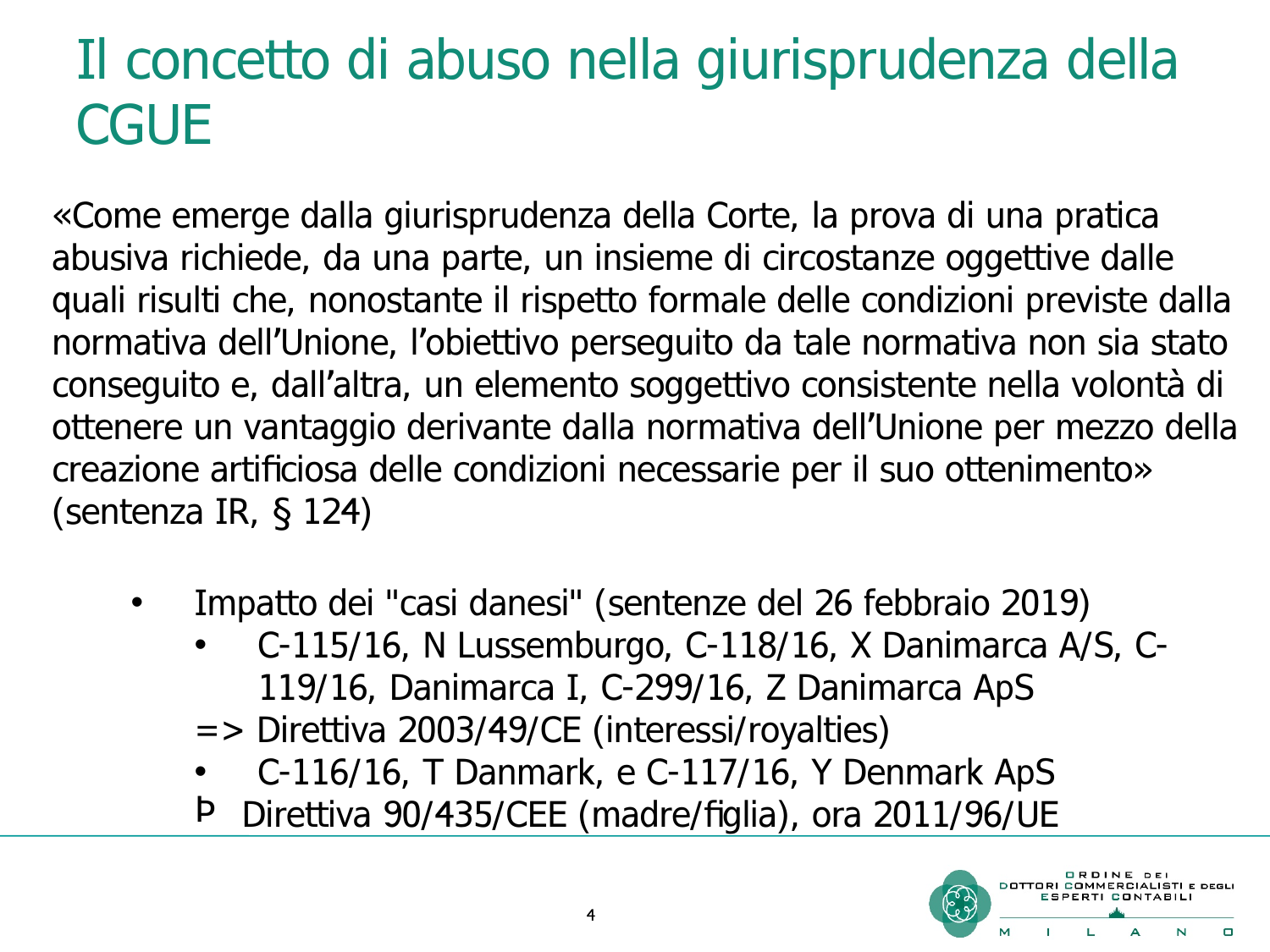

# Il concetto di abuso nella giurisprudenza della CGUE
«Come emerge dalla giurisprudenza della Corte, la prova di una pratica abusiva richiede, da una parte, un insieme di circostanze oggettive dalle quali risulti che, nonostante il rispetto formale delle condizioni previste dalla normativa dell’Unione, l’obiettivo perseguito da tale normativa non sia stato conseguito e, dall’altra, un elemento soggettivo consistente nella volontà di ottenere un vantaggio derivante dalla normativa dell’Unione per mezzo della creazione artificiosa delle condizioni necessarie per il suo ottenimento» (sentenza IR, § 124)

Impatto dei "casi danesi" (sentenze del 26 febbraio 2019)
C-115/16, N Lussemburgo, C-118/16, X Danimarca A/S, C-119/16, Danimarca I, C-299/16, Z Danimarca ApS
=> Direttiva 2003/49/CE (interessi/royalties)
C-116/16, T Danmark, e C-117/16, Y Denmark ApS
Direttiva 90/435/CEE (madre/figlia), ora 2011/96/UE